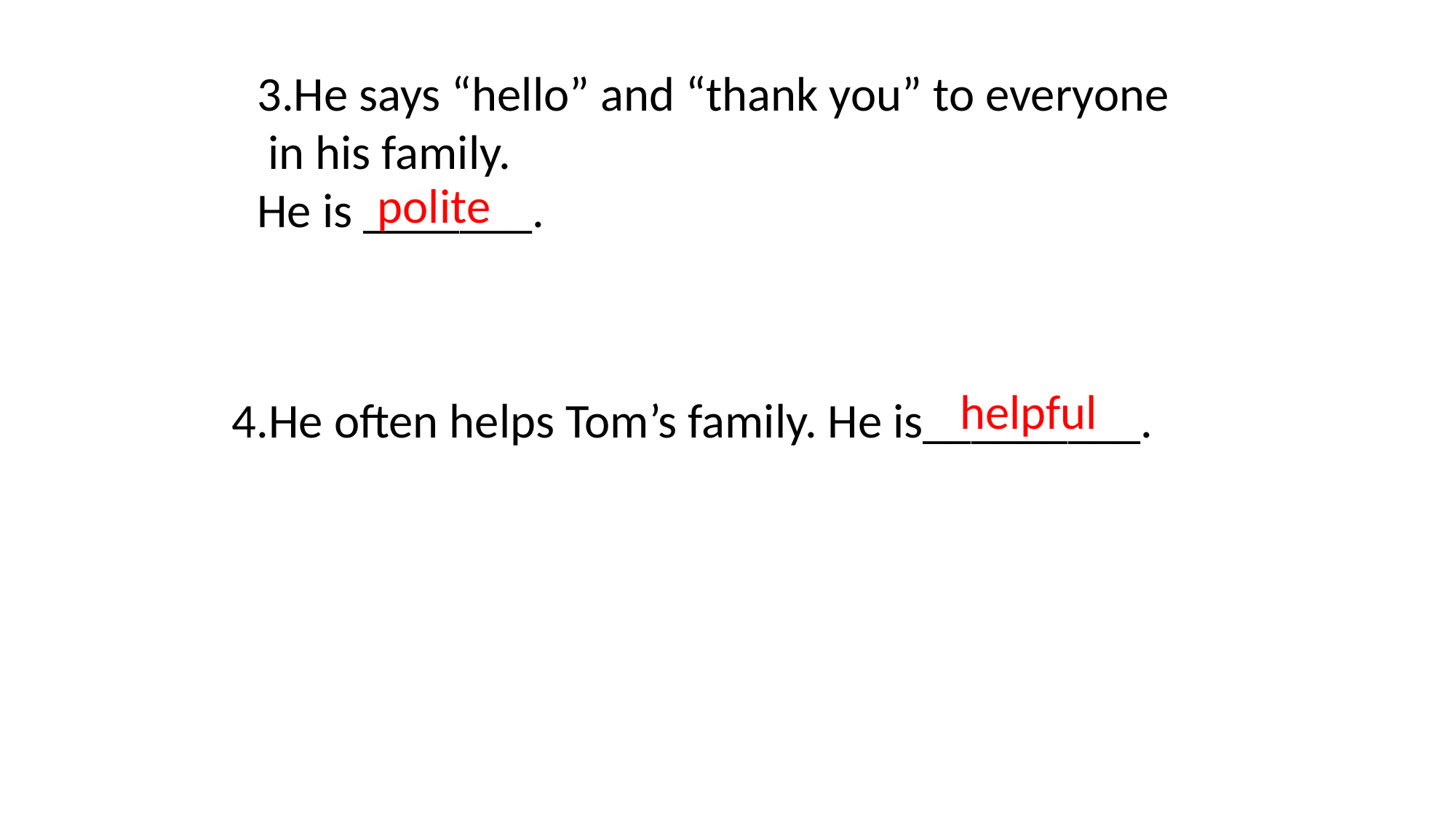

3.He says “hello” and “thank you” to everyone
 in his family.
He is _______.

polite
helpful
4.He often helps Tom’s family. He is_________.